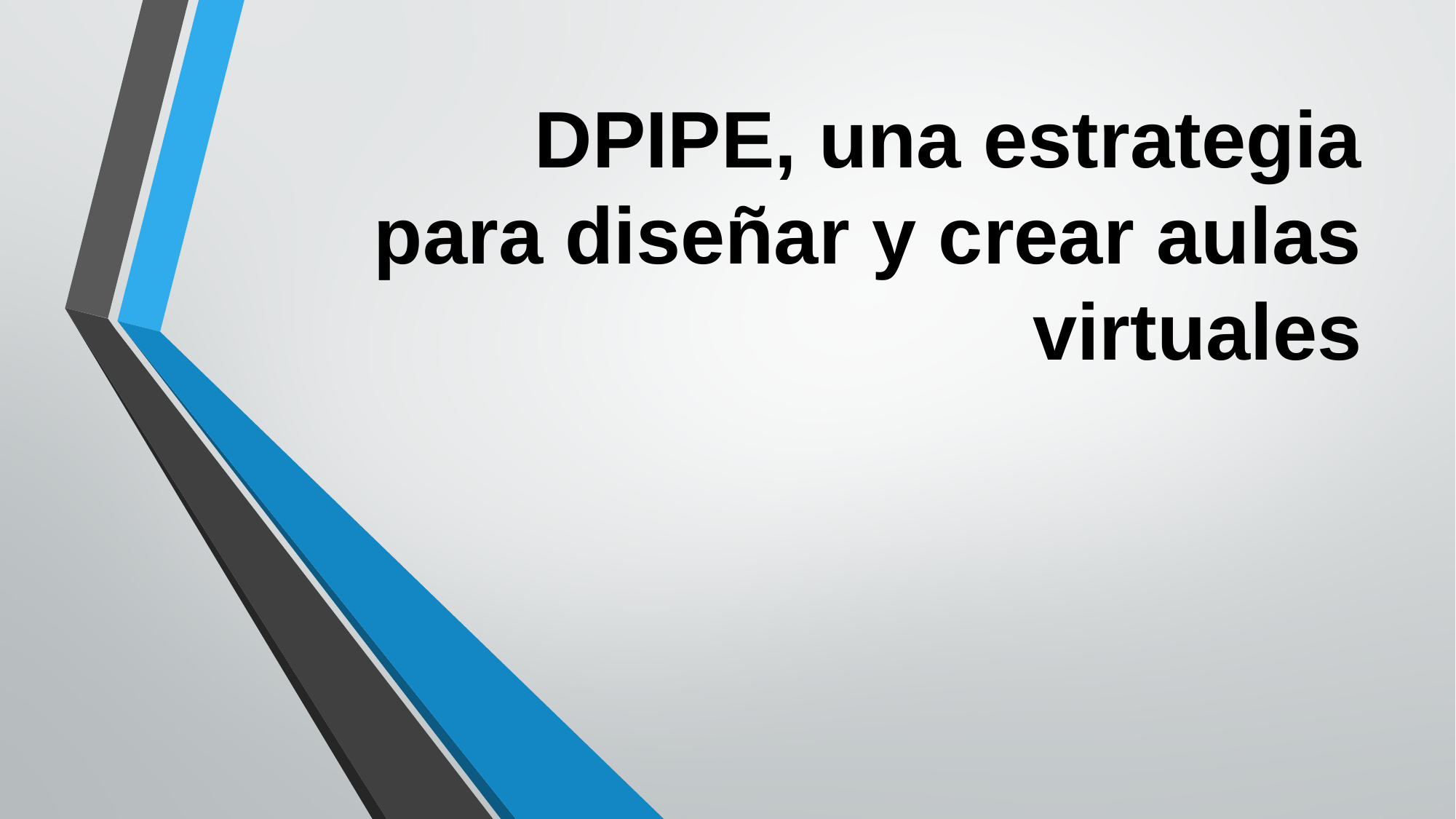

# DPIPE, una estrategia para diseñar y crear aulas virtuales